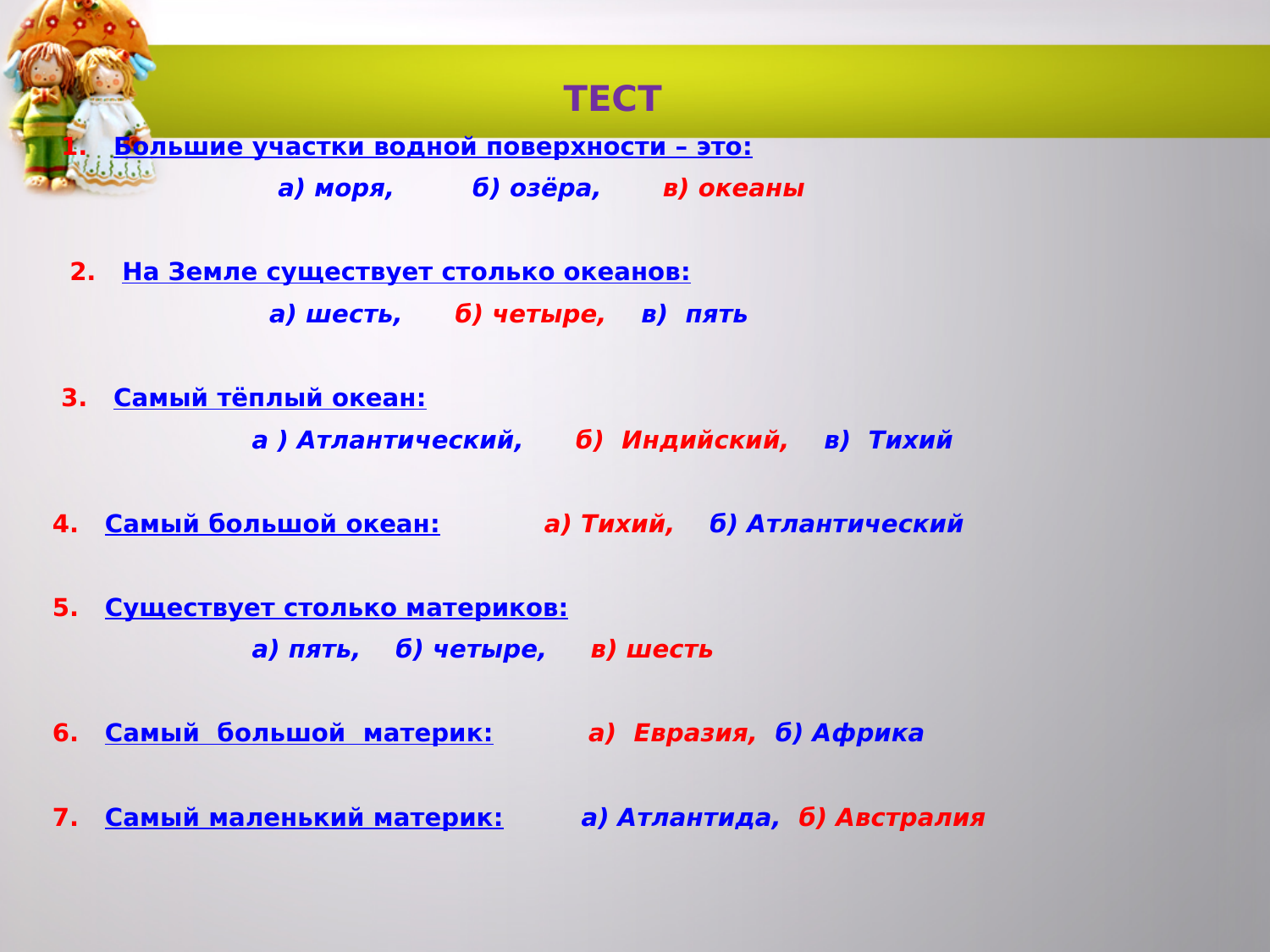

#
 ТЕСТ
 1.   Большие участки водной поверхности – это:
                          а) моря,         б) озёра,       в) океаны

  2.   На Земле существует столько океанов:
                         а) шесть,      б) четыре,    в)  пять

 3.   Самый тёплый океан:
                       а ) Атлантический,      б)  Индийский,    в)  Тихий

4.   Самый большой океан:            а) Тихий,    б) Атлантический

5.   Существует столько материков:
                       а) пять,    б) четыре,     в) шесть

6.   Самый  большой  материк:           а)  Евразия,  б) Африка

7.   Самый маленький материк:         а) Атлантида,  б) Австралия